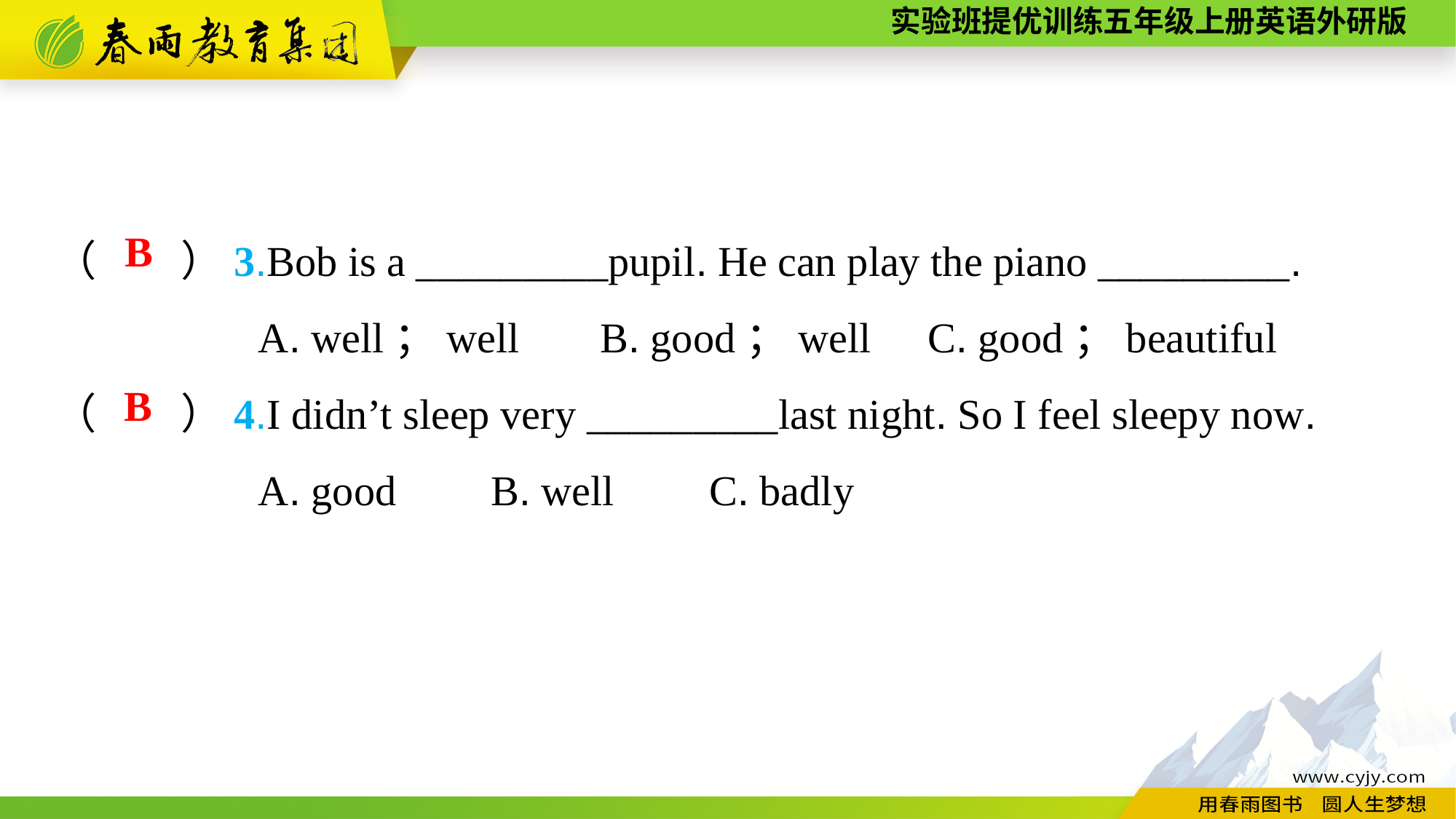

（　　）3.Bob is a _________pupil. He can play the piano _________.
A. well；well	B. good；well	C. good；beautiful
（　　）4.I didn’t sleep very _________last night. So I feel sleepy now.
A. good	B. well	C. badly
B
B